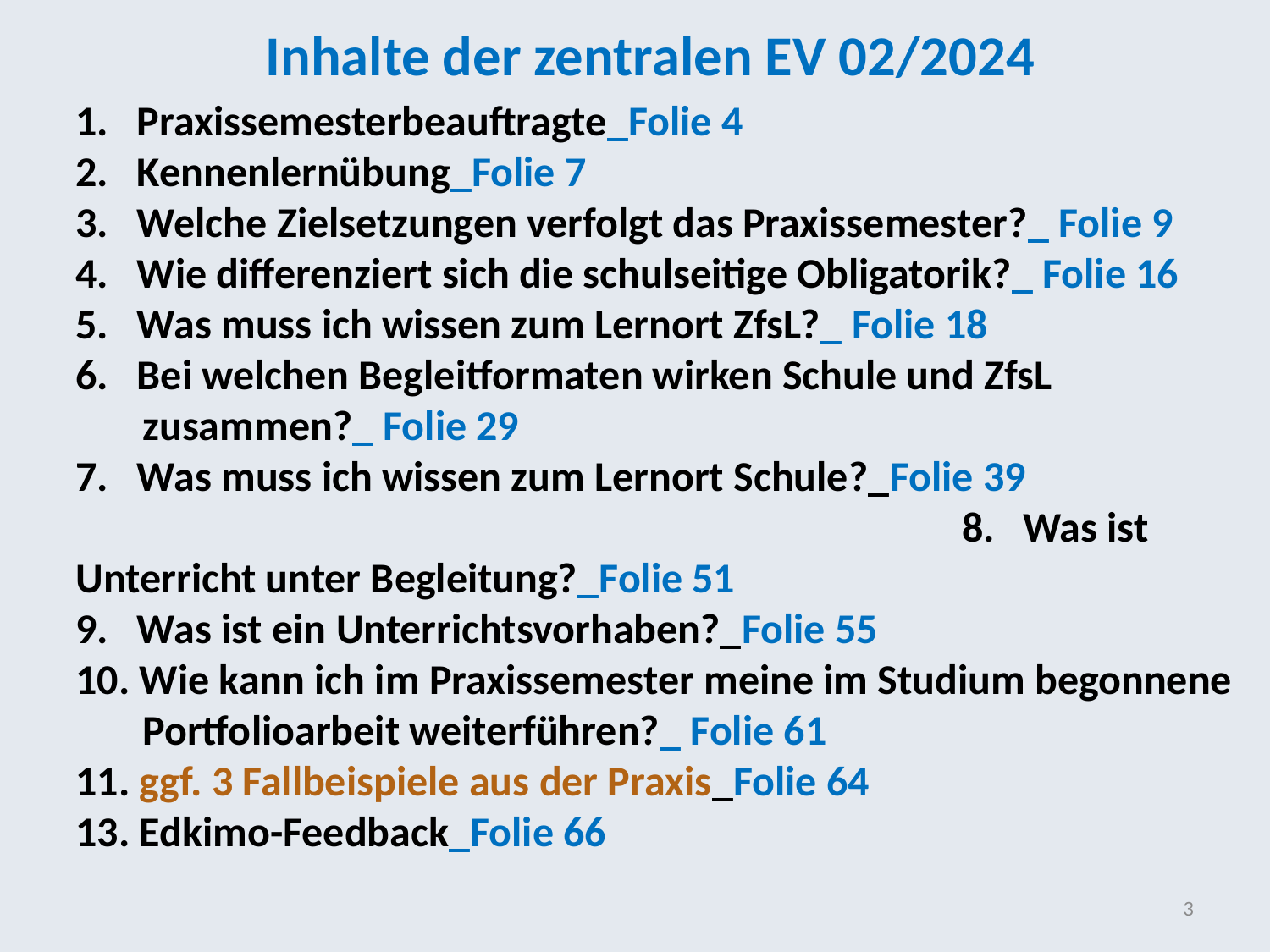

# Inhalte der zentralen EV 02/2024
1.   Praxissemesterbeauftragte_Folie 4
2.   Kennenlernübung_Folie 7
3.   Welche Zielsetzungen verfolgt das Praxissemester?_ Folie 9
4.   Wie differenziert sich die schulseitige Obligatorik?_ Folie 16
5.   Was muss ich wissen zum Lernort ZfsL?_ Folie 18
6.   Bei welchen Begleitformaten wirken Schule und ZfsL
       zusammen?_ Folie 29
7.   Was muss ich wissen zum Lernort Schule?_Folie 39                                                                                                                    8.   Was ist Unterricht unter Begleitung?_Folie 51
9.   Was ist ein Unterrichtsvorhaben?_Folie 55
10. Wie kann ich im Praxissemester meine im Studium begonnene
       Portfolioarbeit weiterführen?_ Folie 61
11. ggf. 3 Fallbeispiele aus der Praxis_Folie 64
13. Edkimo-Feedback_Folie 66

3